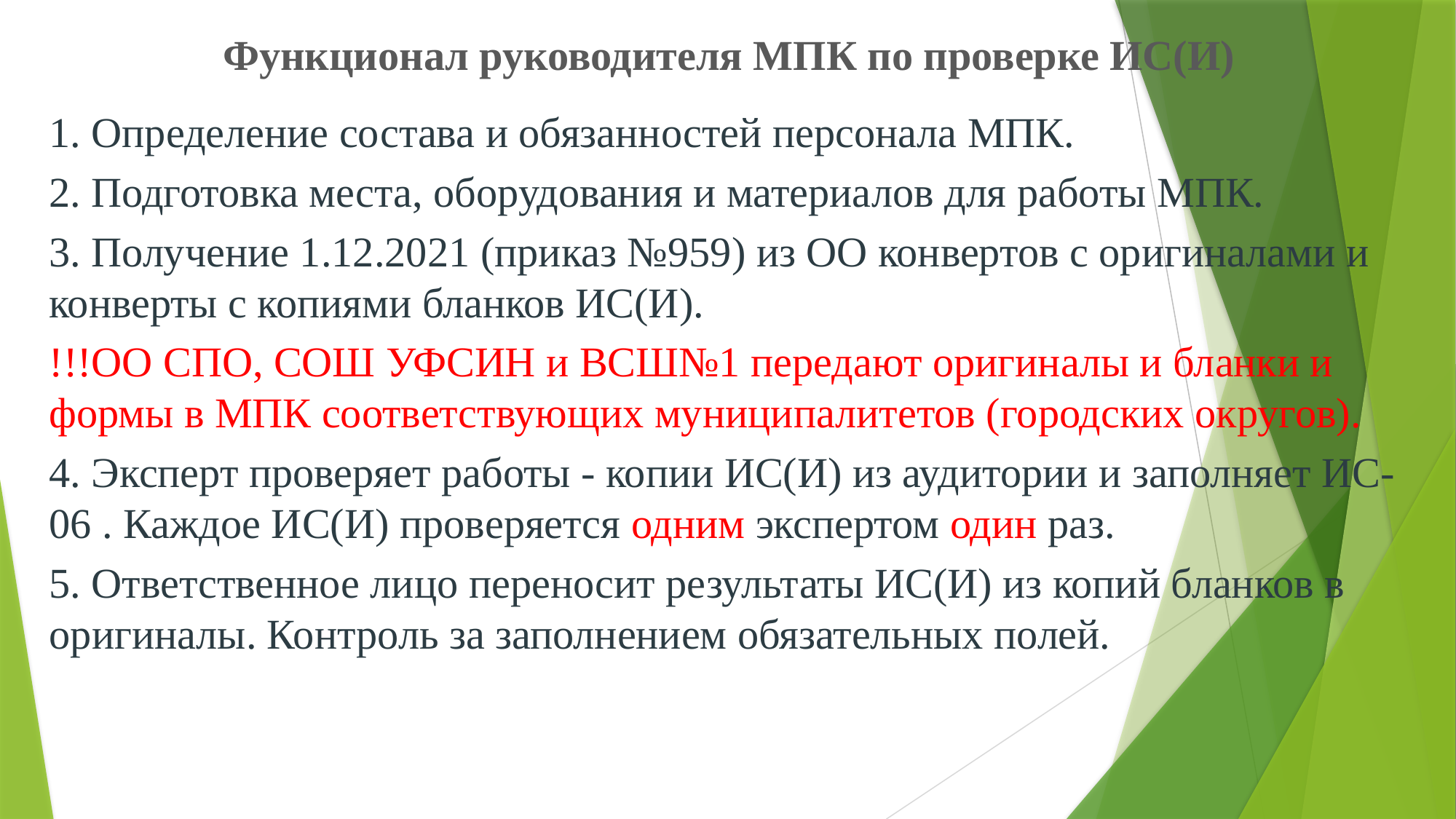

# Функционал руководителя МПК по проверке ИС(И)
1. Определение состава и обязанностей персонала МПК.
2. Подготовка места, оборудования и материалов для работы МПК.
3. Получение 1.12.2021 (приказ №959) из ОО конвертов с оригиналами и конверты с копиями бланков ИС(И).
!!!ОО СПО, СОШ УФСИН и ВСШ№1 передают оригиналы и бланки и формы в МПК соответствующих муниципалитетов (городских округов).
4. Эксперт проверяет работы - копии ИС(И) из аудитории и заполняет ИС-06 . Каждое ИС(И) проверяется одним экспертом один раз.
5. Ответственное лицо переносит результаты ИС(И) из копий бланков в оригиналы. Контроль за заполнением обязательных полей.